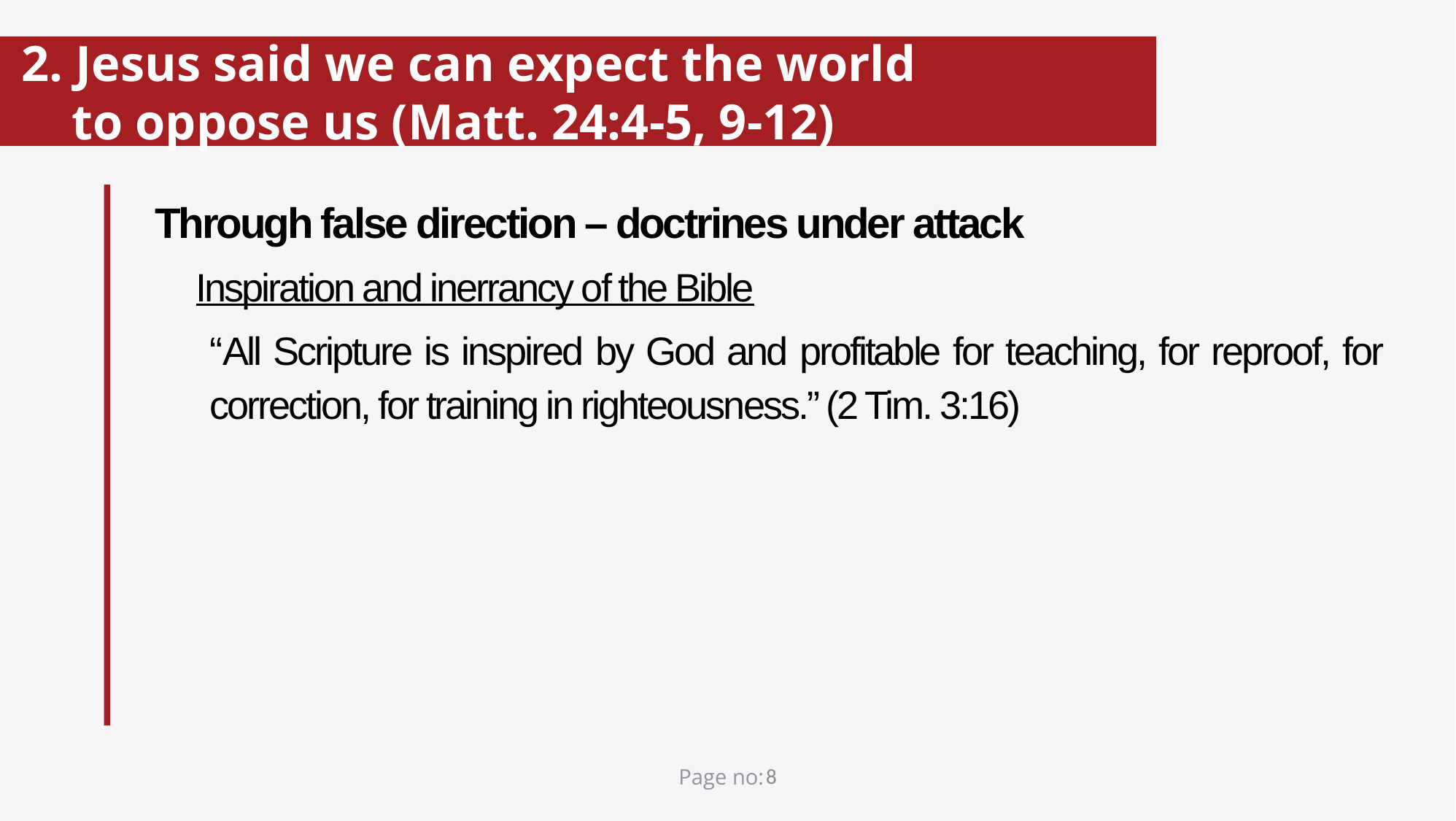

# 2. Jesus said we can expect the world to oppose us (Matt. 24:4-5, 9-12)
Through false direction – doctrines under attack
Inspiration and inerrancy of the Bible
“All Scripture is inspired by God and profitable for teaching, for reproof, for correction, for training in righteousness.” (2 Tim. 3:16)